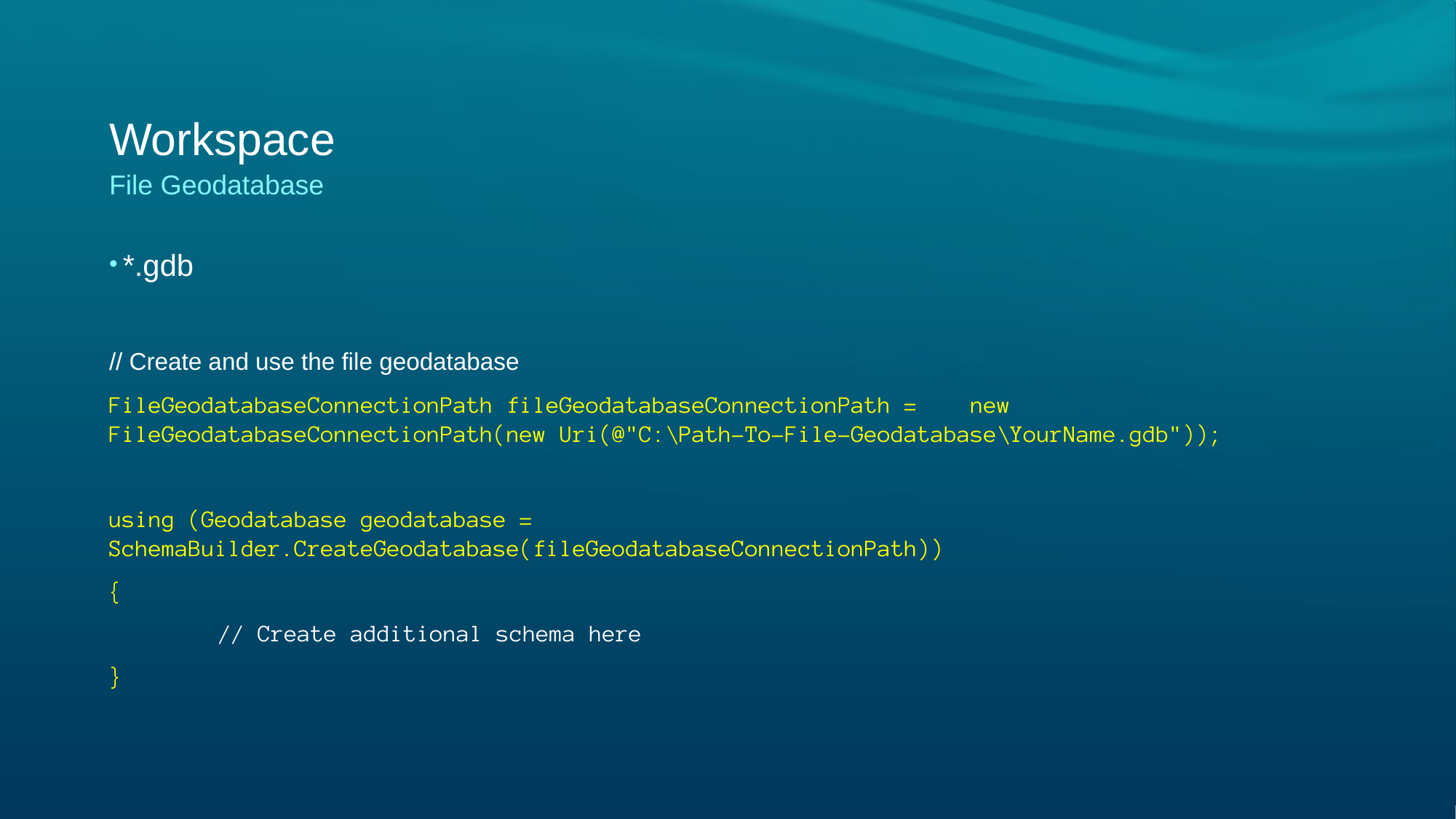

# Workspace
File Geodatabase

*.gdb

// Create and use the file geodatabase
FileGeodatabaseConnectionPath fileGeodatabaseConnectionPath =    new FileGeodatabaseConnectionPath(new Uri(@"C:\Path-To-File-Geodatabase\YourName.gdb"));

using (Geodatabase geodatabase =   SchemaBuilder.CreateGeodatabase(fileGeodatabaseConnectionPath))
{
	// Create additional schema here
}